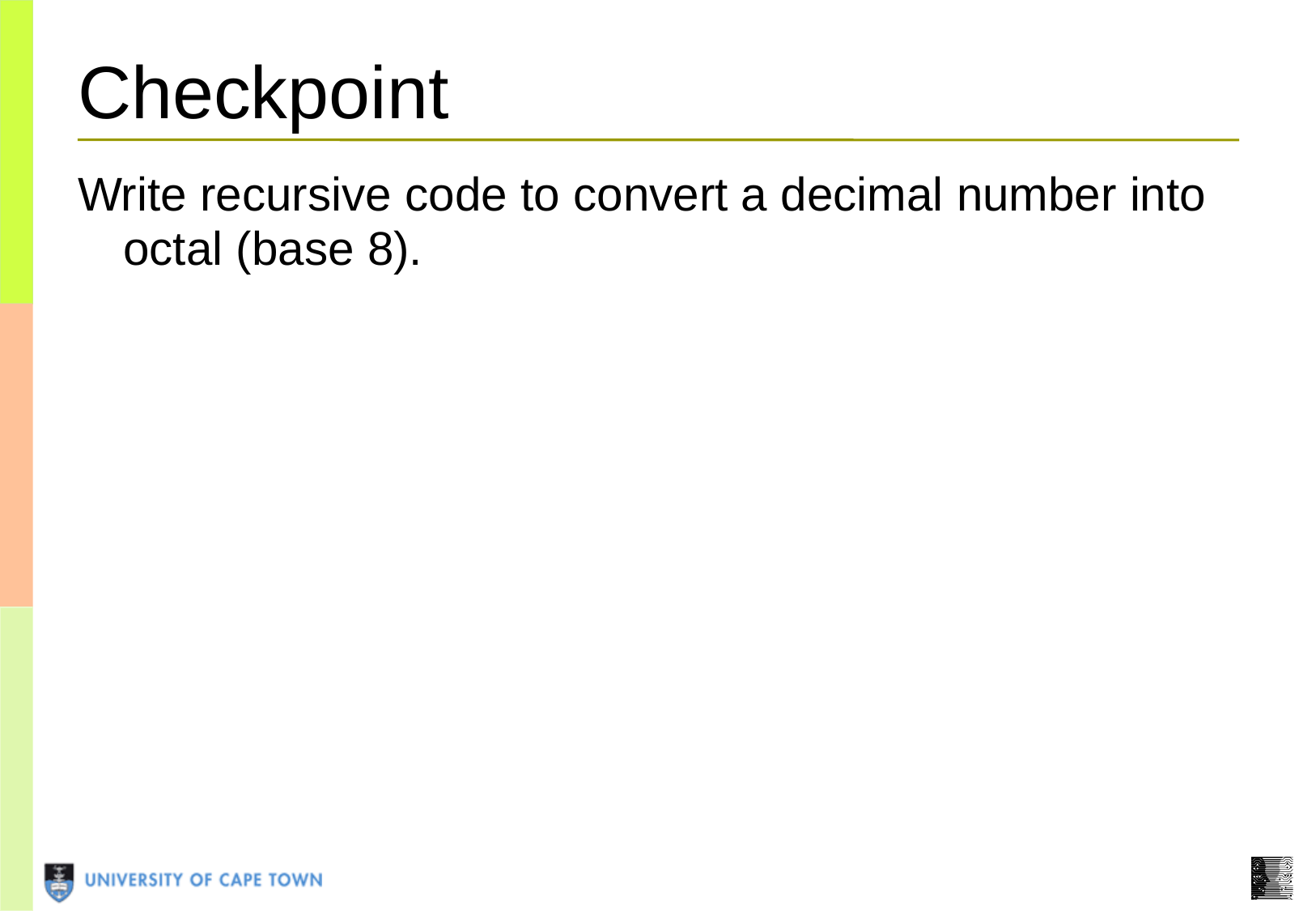

# Checkpoint
Write recursive code to convert a decimal number into octal (base 8).